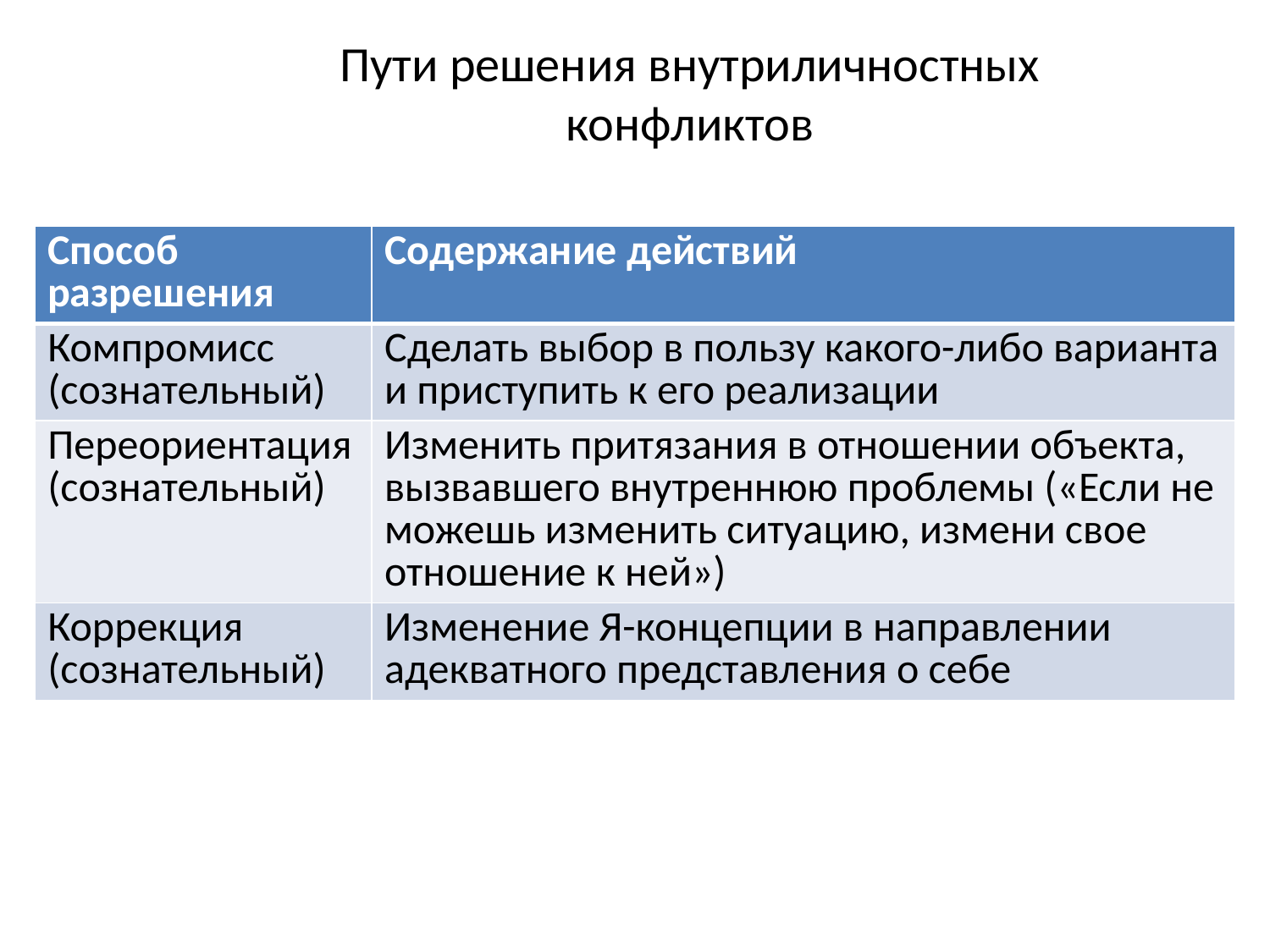

Пути решения внутриличностных конфликтов
| Способ разрешения | Содержание действий |
| --- | --- |
| Компромисс (сознательный) | Сделать выбор в пользу какого-либо варианта и приступить к его реализации |
| Переориентация (сознательный) | Изменить притязания в отношении объекта, вызвавшего внутреннюю проблемы («Если не можешь изменить ситуацию, измени свое отношение к ней») |
| Коррекция (сознательный) | Изменение Я-концепции в направлении адекватного представления о себе |